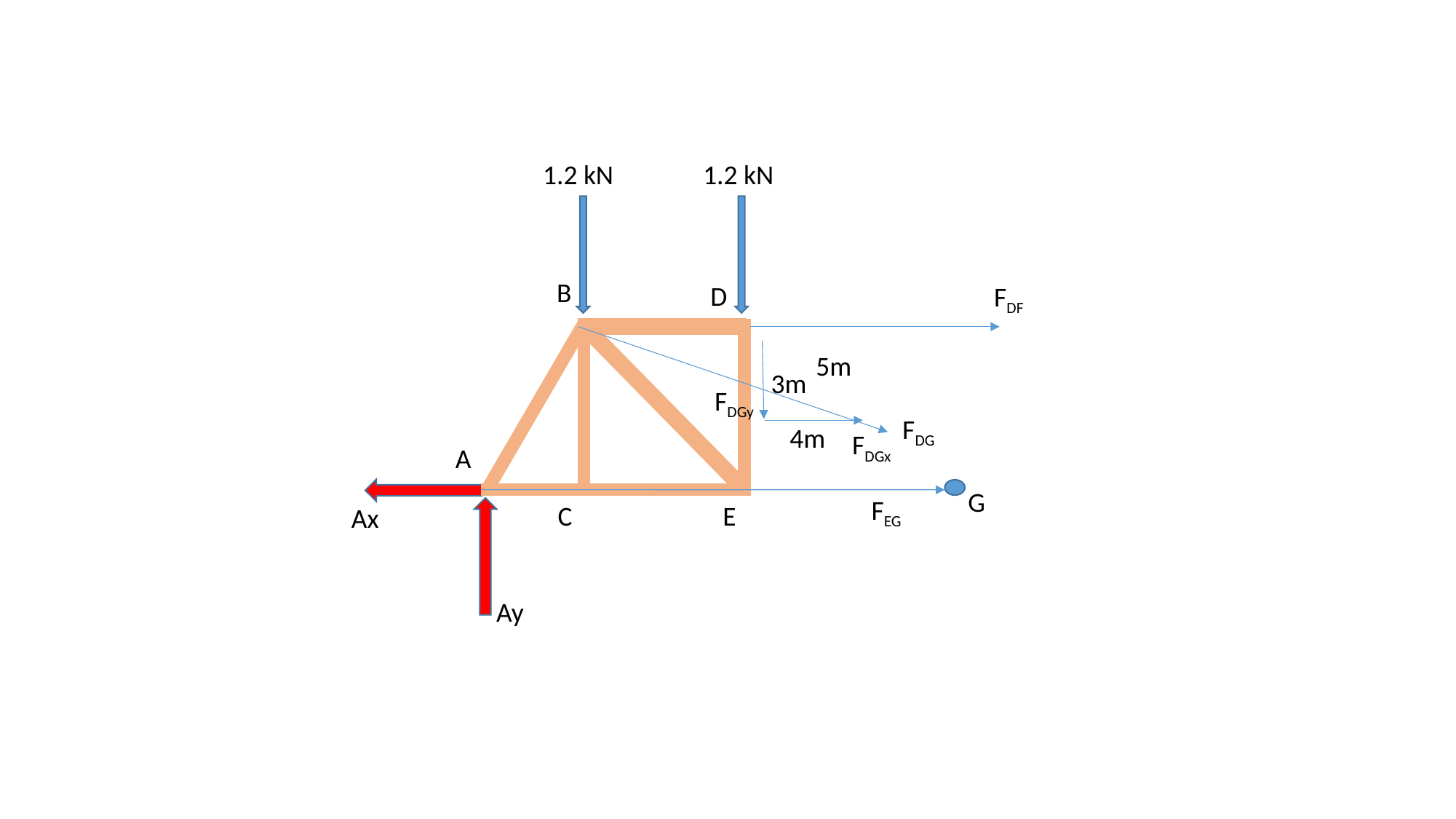

1.2 kN
1.2 kN

B
D
FDF

5m
3m
FDGy

FDG
4m
FDGx

A
G

FEG
C
E
Ax

Ay